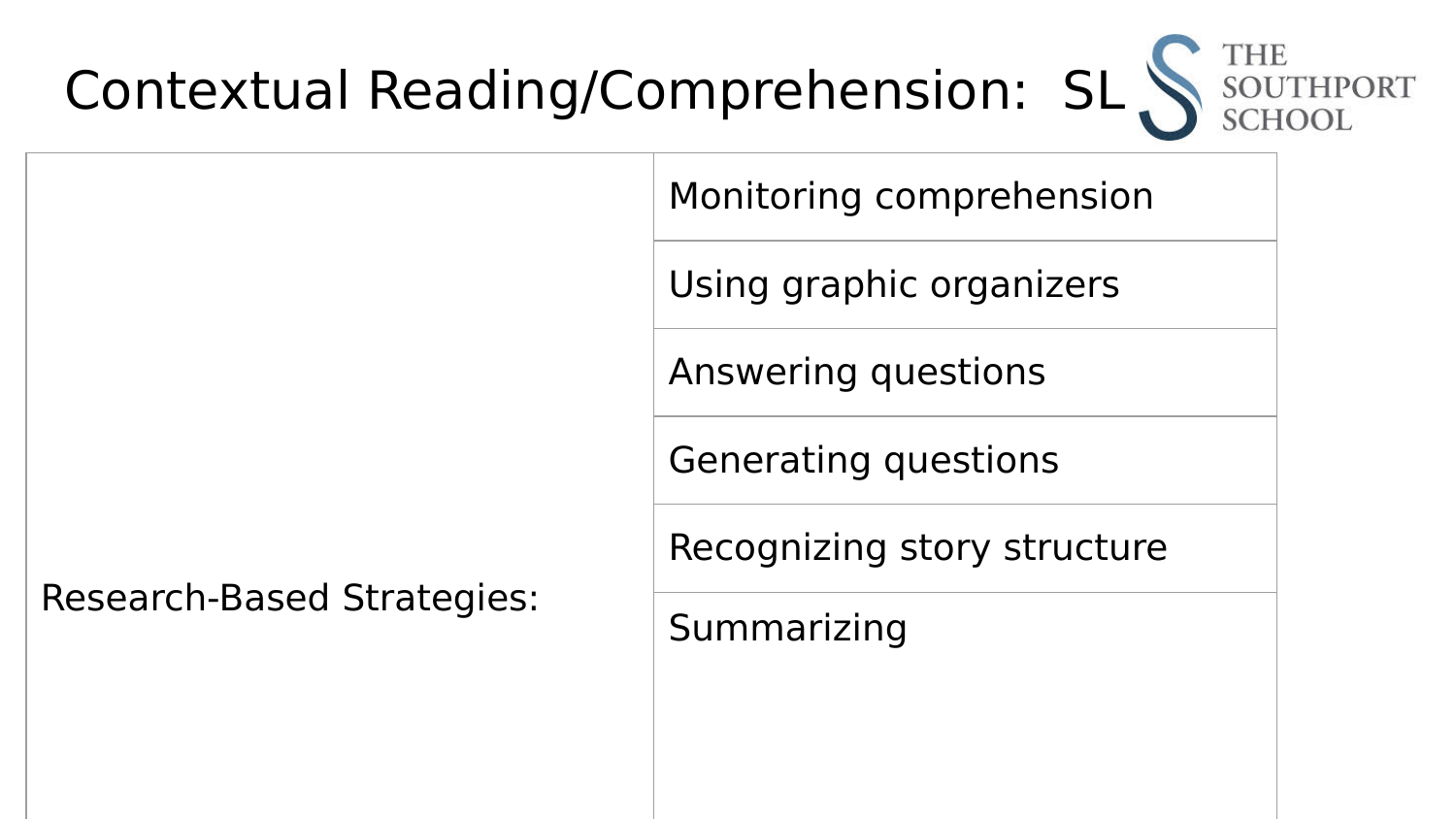

# Contextual Reading/Comprehension:  SL

| Research-Based Strategies: | Monitoring comprehension |
| --- | --- |
|  | Using graphic organizers |
|  | Answering questions |
|  | Generating questions |
|  | Recognizing story structure |
|  | Summarizing |